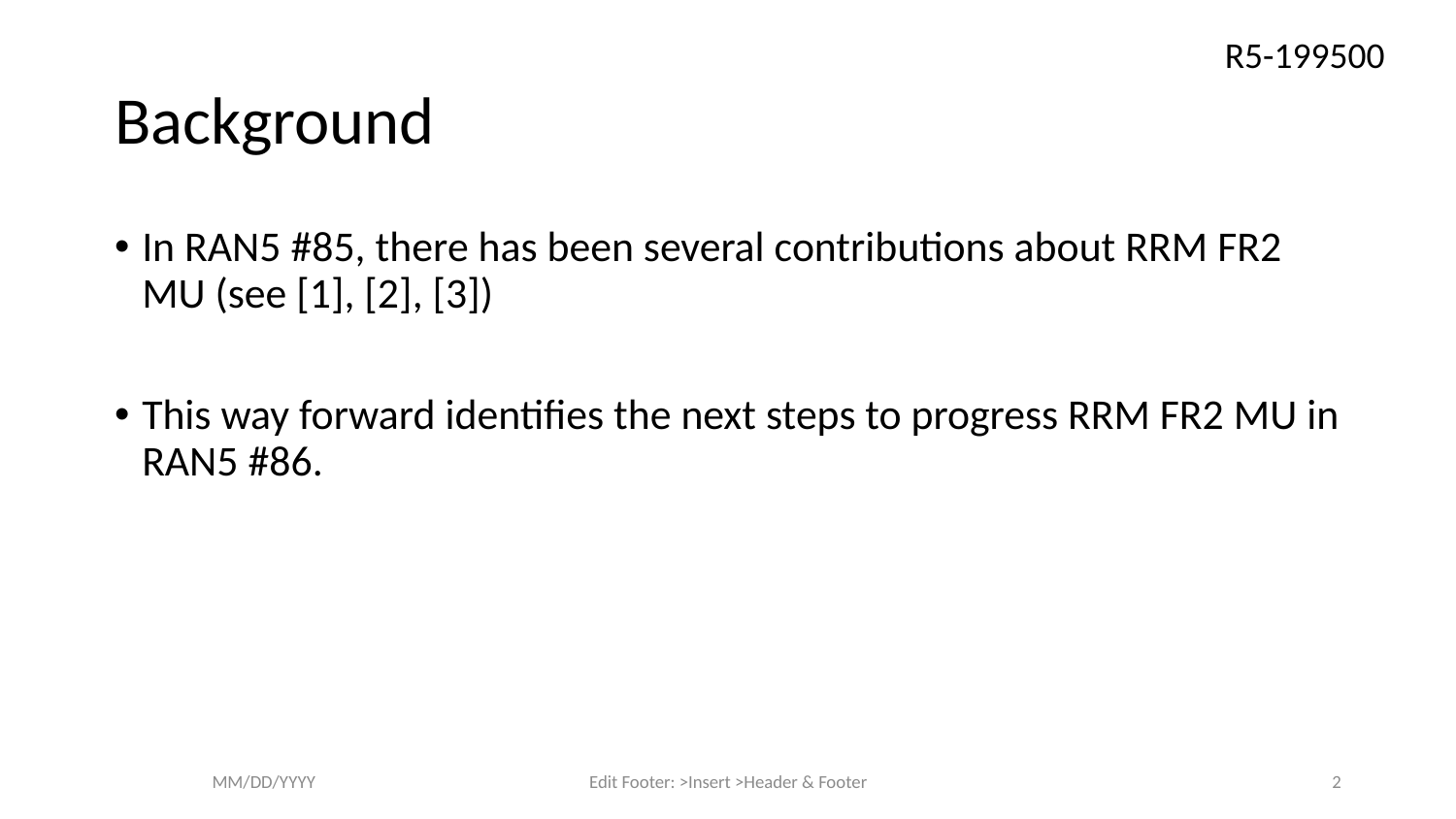

R5-199500
# Background
In RAN5 #85, there has been several contributions about RRM FR2 MU (see [1], [2], [3])

This way forward identifies the next steps to progress RRM FR2 MU in RAN5 #86.

MM/DD/YYYY
Edit Footer: >Insert >Header & Footer
2